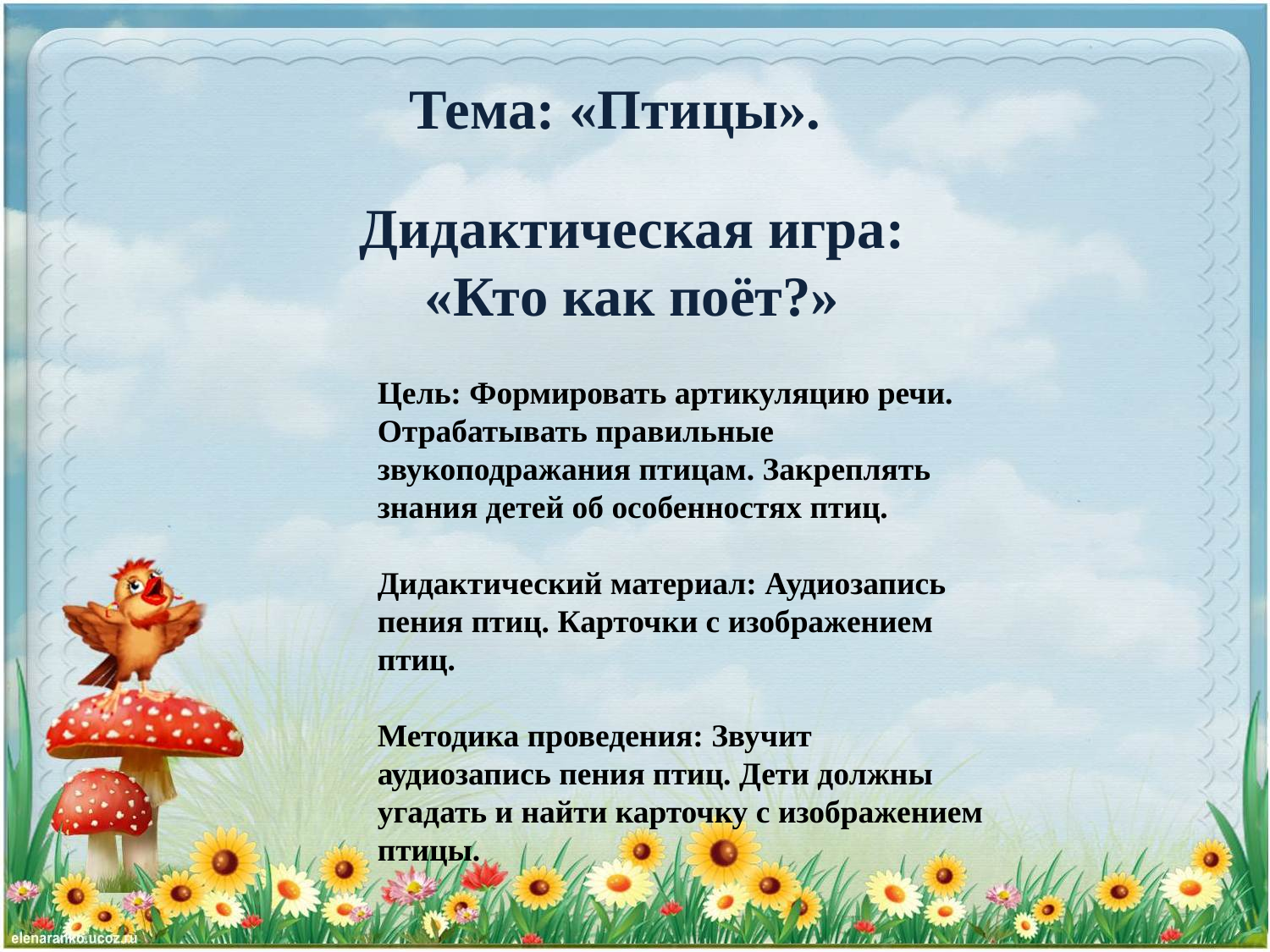

Тема: «Птицы».
Дидактическая игра: «Кто как поёт?»

Цель: Формировать артикуляцию речи. Отрабатывать правильные звукоподражания птицам. Закреплять знания детей об особенностях птиц.

Дидактический материал: Аудиозапись пения птиц. Карточки с изображением птиц.

Методика проведения: Звучит аудиозапись пения птиц. Дети должны угадать и найти карточку с изображением птицы.